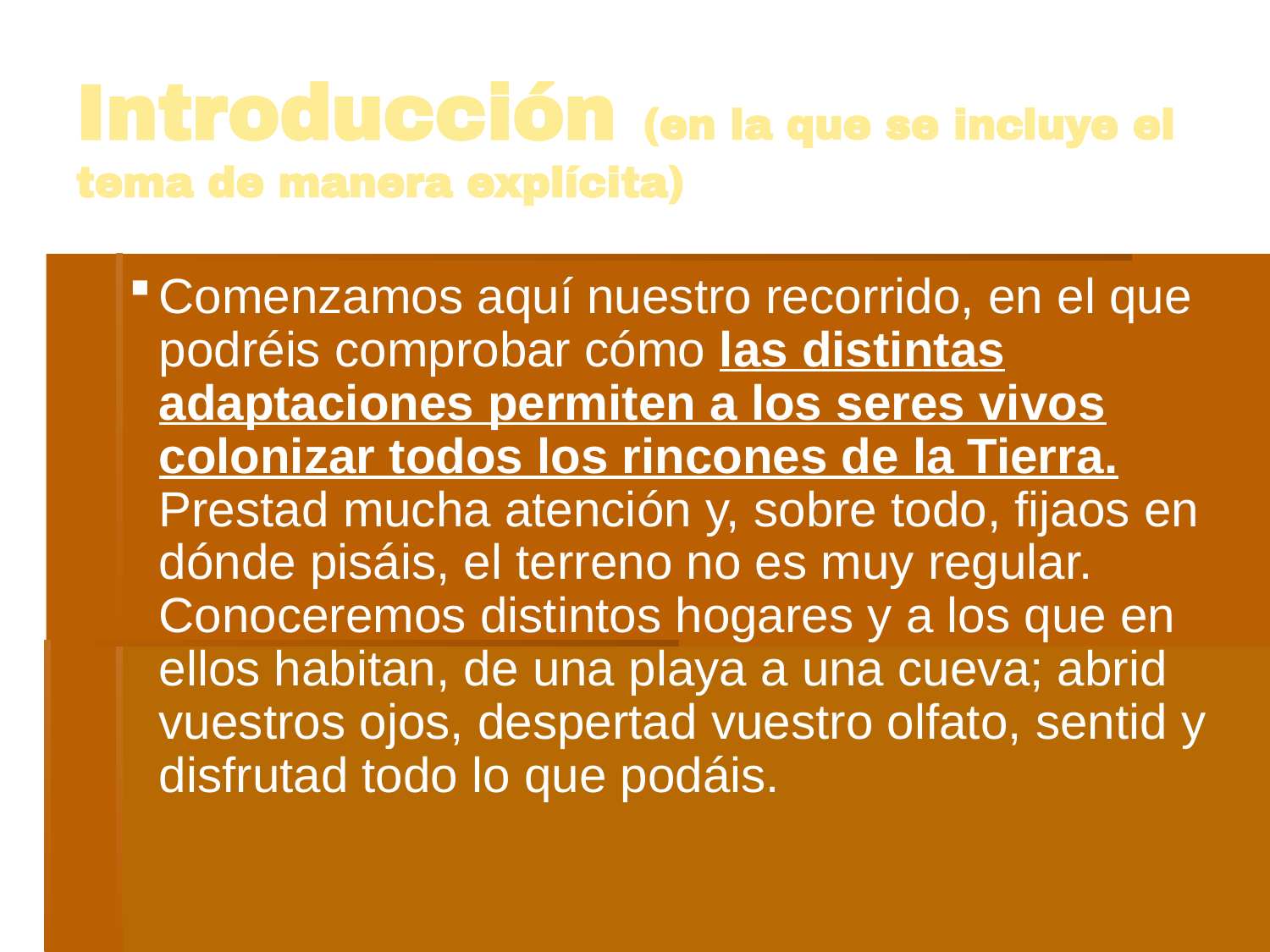

Introducción (en la que se incluye el tema de manera explícita)
Comenzamos aquí nuestro recorrido, en el que podréis comprobar cómo las distintas adaptaciones permiten a los seres vivos colonizar todos los rincones de la Tierra. Prestad mucha atención y, sobre todo, fijaos en dónde pisáis, el terreno no es muy regular. Conoceremos distintos hogares y a los que en ellos habitan, de una playa a una cueva; abrid vuestros ojos, despertad vuestro olfato, sentid y disfrutad todo lo que podáis.